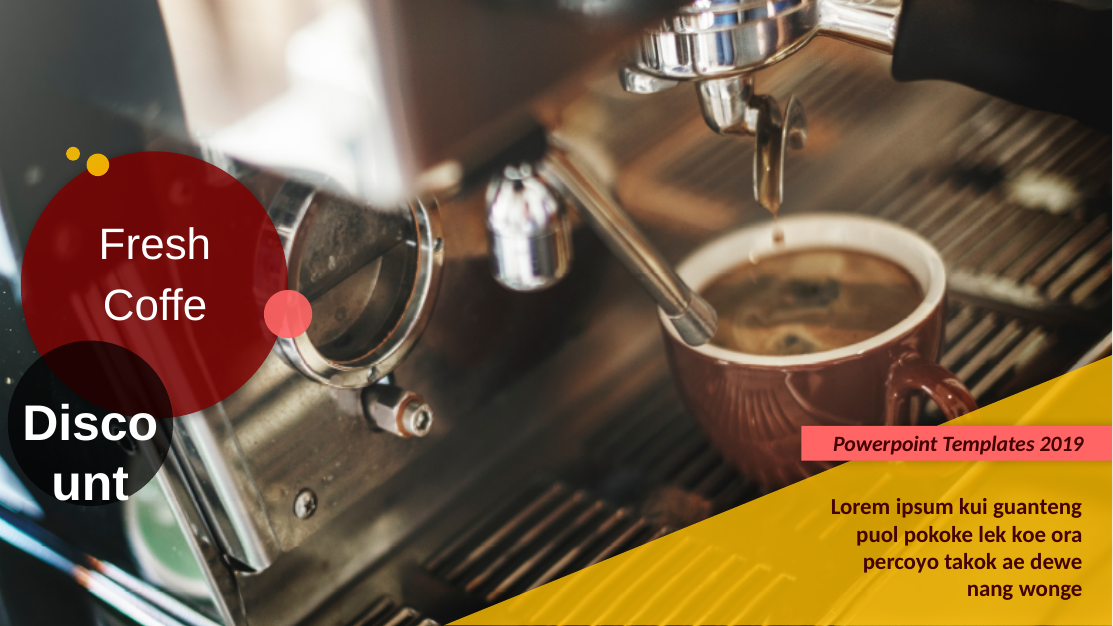

Fresh
Coffe

Discount

Powerpoint Templates 2019
Lorem ipsum kui guanteng puol pokoke lek koe ora percoyo takok ae dewe nang wonge